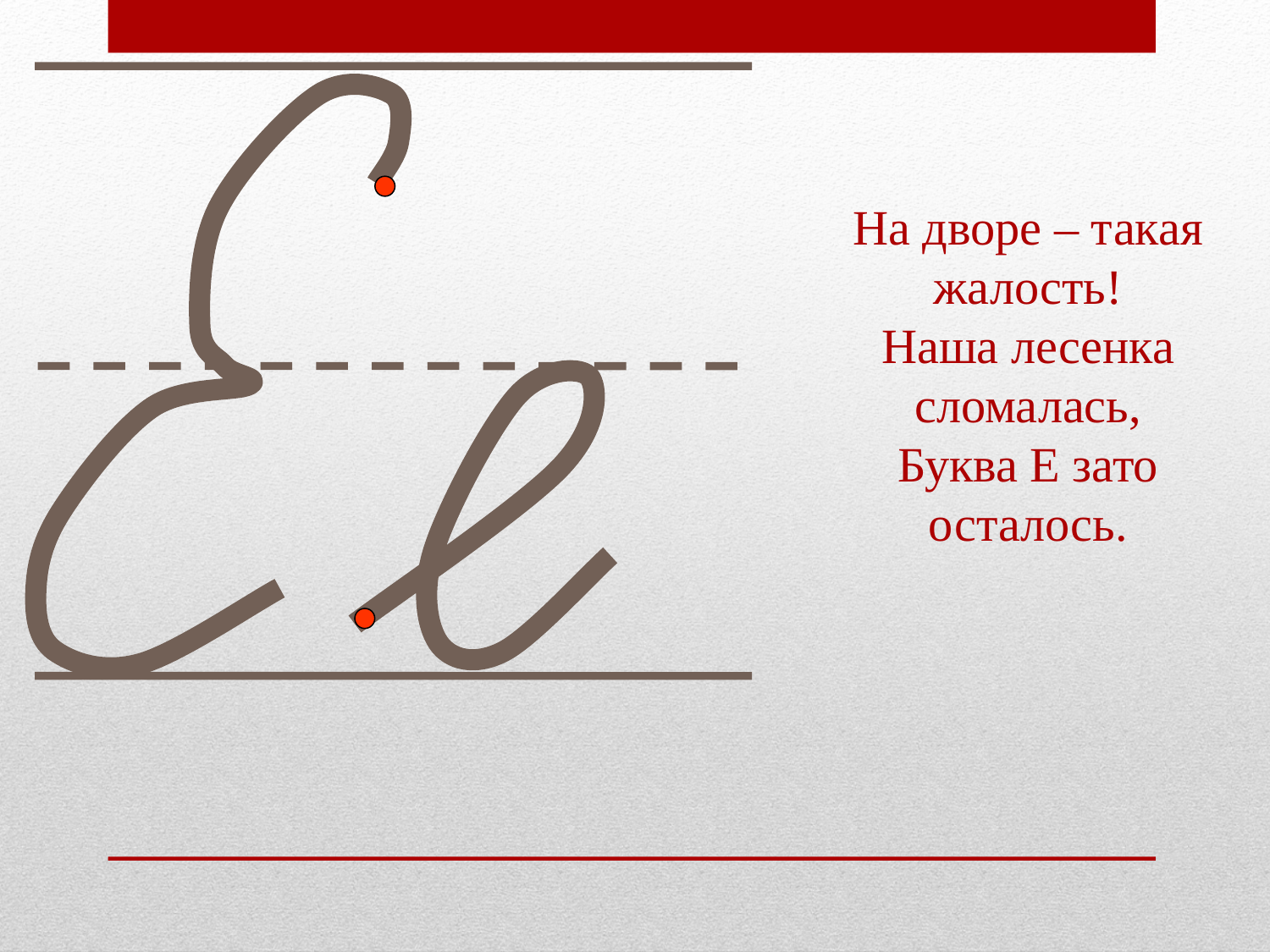

На дворе – такая жалость!
Наша лесенка сломалась,
Буква Е зато осталось.